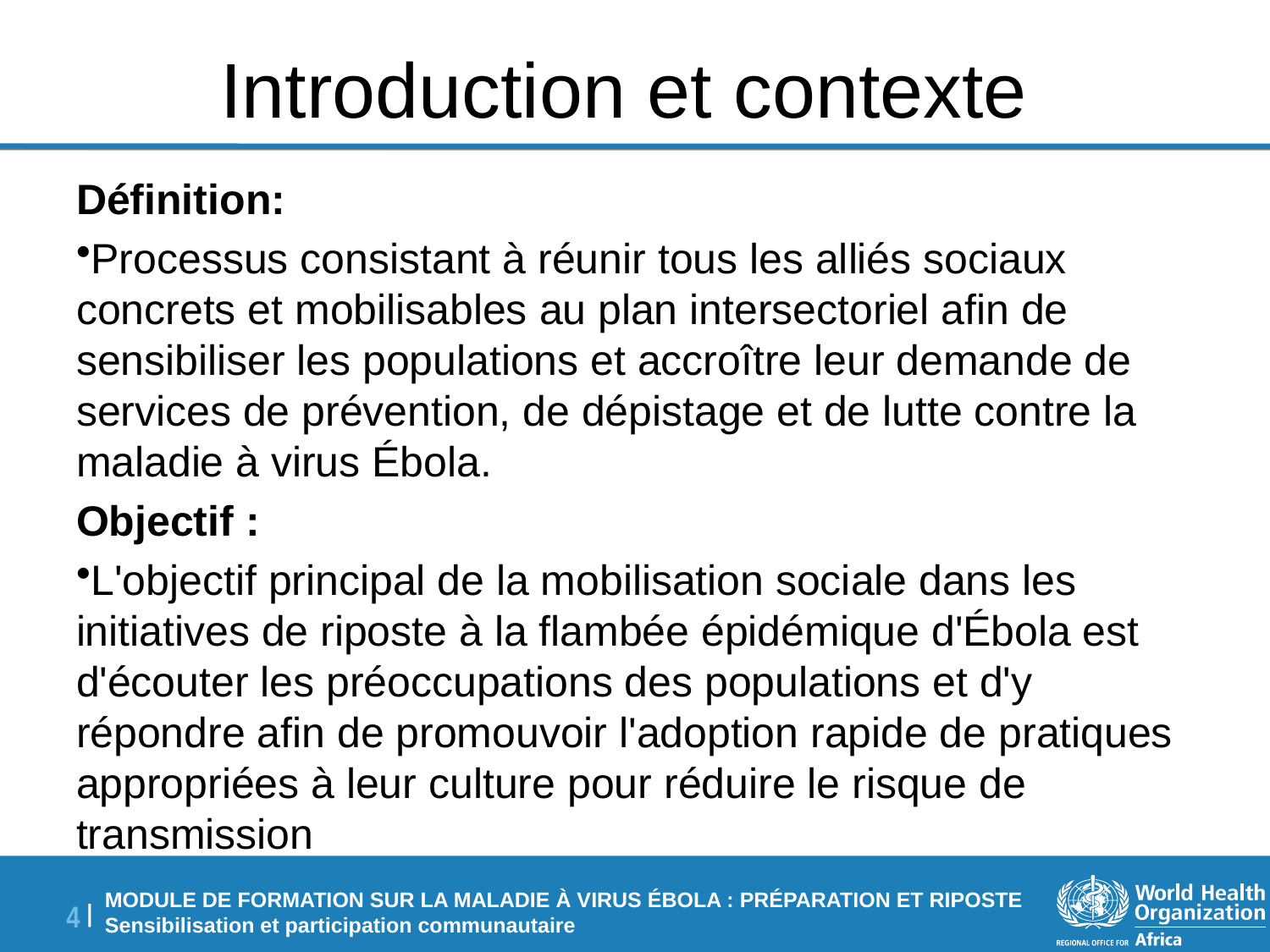

# Introduction et contexte
Définition:
Processus consistant à réunir tous les alliés sociaux concrets et mobilisables au plan intersectoriel afin de sensibiliser les populations et accroître leur demande de services de prévention, de dépistage et de lutte contre la maladie à virus Ébola.
Objectif :
L'objectif principal de la mobilisation sociale dans les initiatives de riposte à la flambée épidémique d'Ébola est d'écouter les préoccupations des populations et d'y répondre afin de promouvoir l'adoption rapide de pratiques appropriées à leur culture pour réduire le risque de transmission